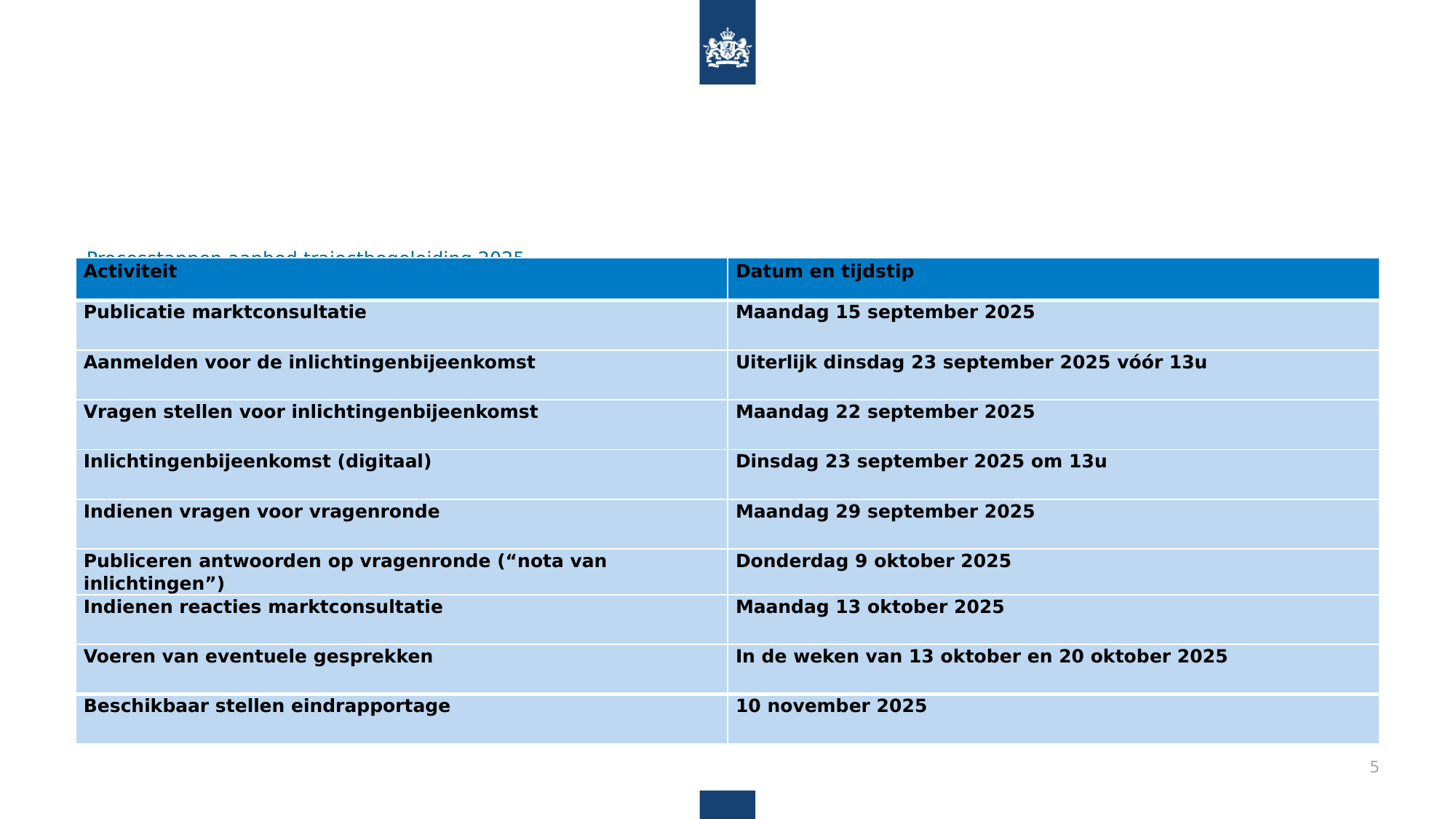

# Processtappen aanbod trajectbegeleiding 2025
| Activiteit | Datum en tijdstip |
| --- | --- |
| Publicatie marktconsultatie | Maandag 15 september 2025 |
| Aanmelden voor de inlichtingenbijeenkomst | Uiterlijk dinsdag 23 september 2025 vóór 13u |
| Vragen stellen voor inlichtingenbijeenkomst | Maandag 22 september 2025 |
| Inlichtingenbijeenkomst (digitaal) | Dinsdag 23 september 2025 om 13u |
| Indienen vragen voor vragenronde | Maandag 29 september 2025 |
| Publiceren antwoorden op vragenronde (“nota van inlichtingen”) | Donderdag 9 oktober 2025 |
| Indienen reacties marktconsultatie | Maandag 13 oktober 2025 |
| Voeren van eventuele gesprekken | In de weken van 13 oktober en 20 oktober 2025 |
| Beschikbaar stellen eindrapportage | 10 november 2025 |
5